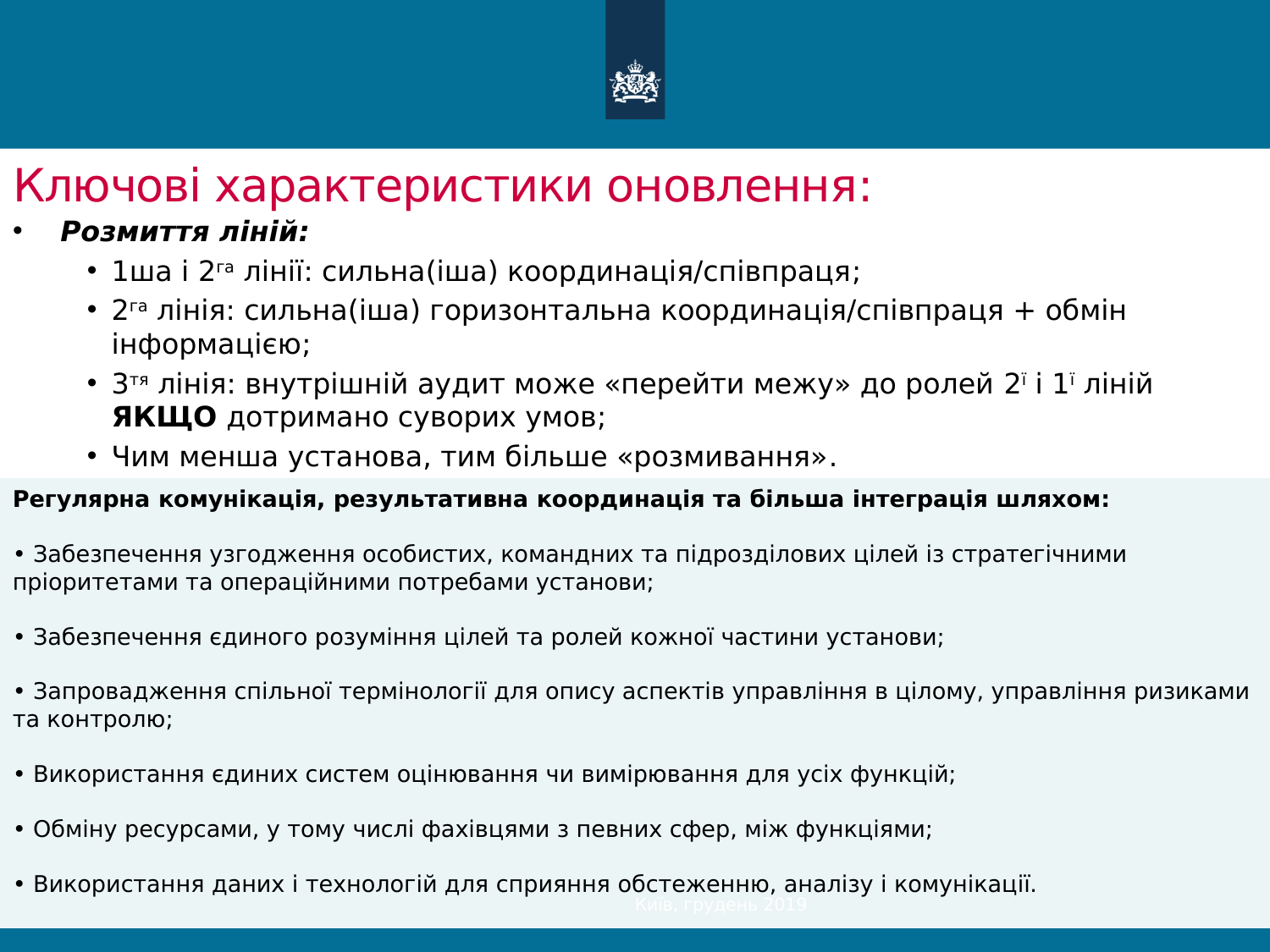

# Ключові характеристики оновлення:
Розмиття ліній:
1ша і 2га лінії: сильна(іша) координація/співпраця;
2га лінія: сильна(іша) горизонтальна координація/співпраця + обмін інформацією;
3тя лінія: внутрішній аудит може «перейти межу» до ролей 2ї і 1ї ліній ЯКЩО дотримано суворих умов;
Чим менша установа, тим більше «розмивання».

Регулярна комунікація, результативна координація та більша інтеграція шляхом:

• Забезпечення узгодження особистих, командних та підрозділових цілей із стратегічними пріоритетами та операційними потребами установи;

• Забезпечення єдиного розуміння цілей та ролей кожної частини установи;

• Запровадження спільної термінології для опису аспектів управління в цілому, управління ризиками та контролю;

• Використання єдиних систем оцінювання чи вимірювання для усіх функцій;

• Обміну ресурсами, у тому числі фахівцями з певних сфер, між функціями;

• Використання даних і технологій для сприяння обстеженню, аналізу і комунікації.

Київ, грудень 2019